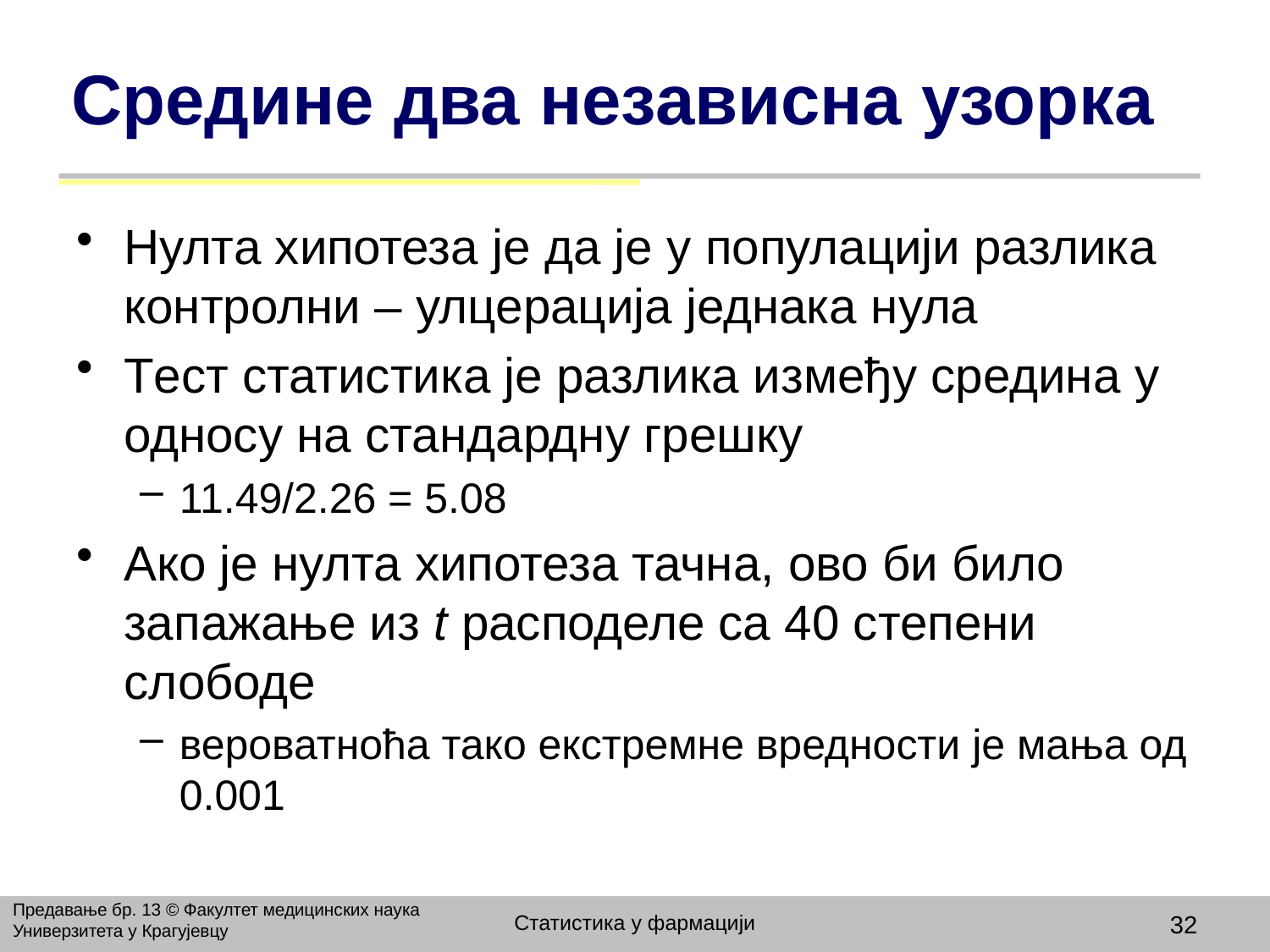

# Средине два независна узорка
Нулта хипотеза је да је у популацији разлика контролни – улцерација једнака нула
Тест статистика је разлика између средина у односу на стандардну грешку
11.49/2.26 = 5.08
Aко је нулта хипотеза тачна, ово би било запажање из t расподеле са 40 степени слободе
вероватноћа тако екстремне вредности је мања од 0.001
Предавање бр. 13 © Факултет медицинских наука Универзитета у Крагујевцу
Статистика у фармацији
32